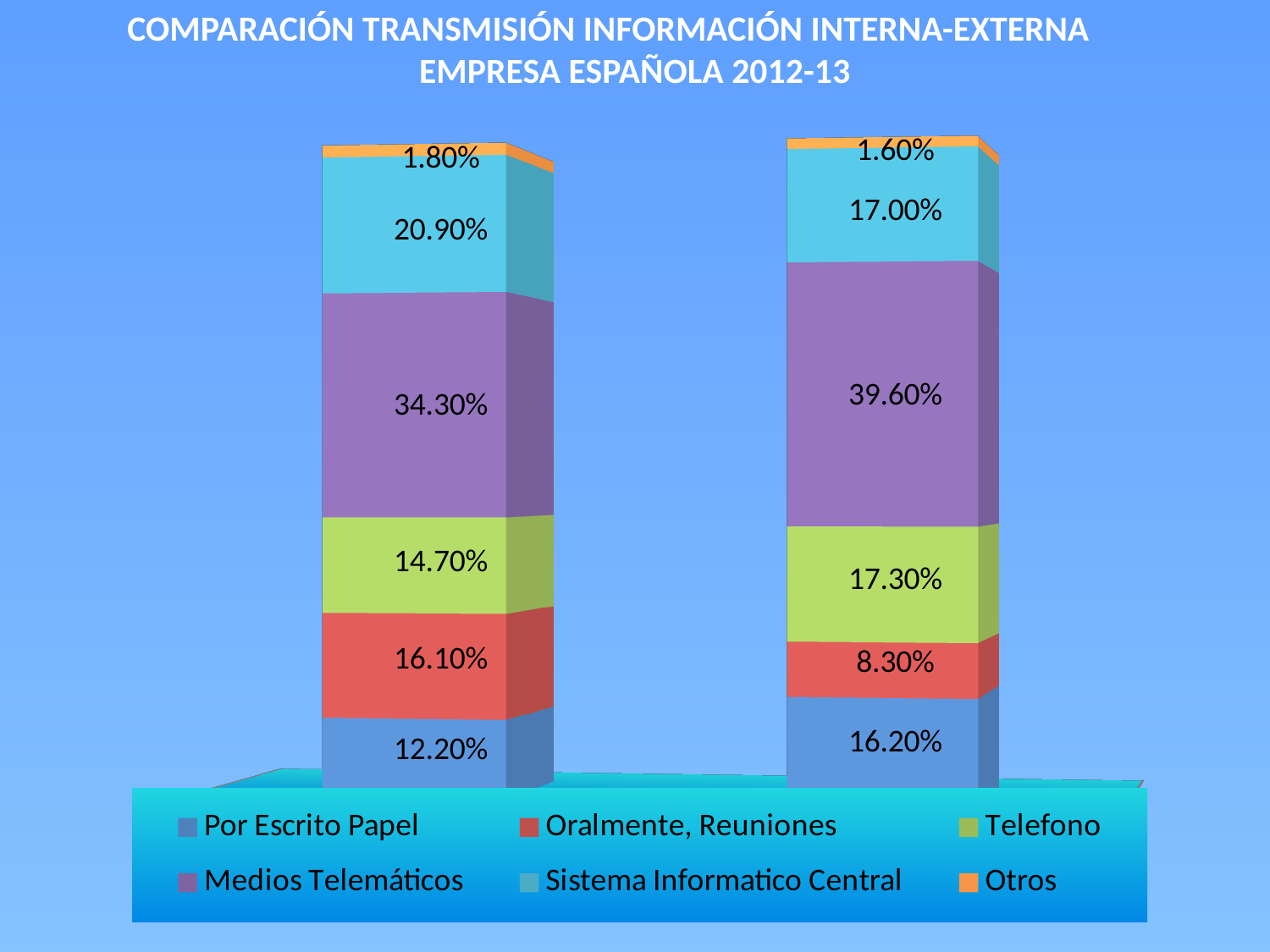

COMPARACIÓN TRANSMISIÓN INFORMACIÓN INTERNA-EXTERNA
EMPRESA ESPAÑOLA 2012-13

[unsupported chart]